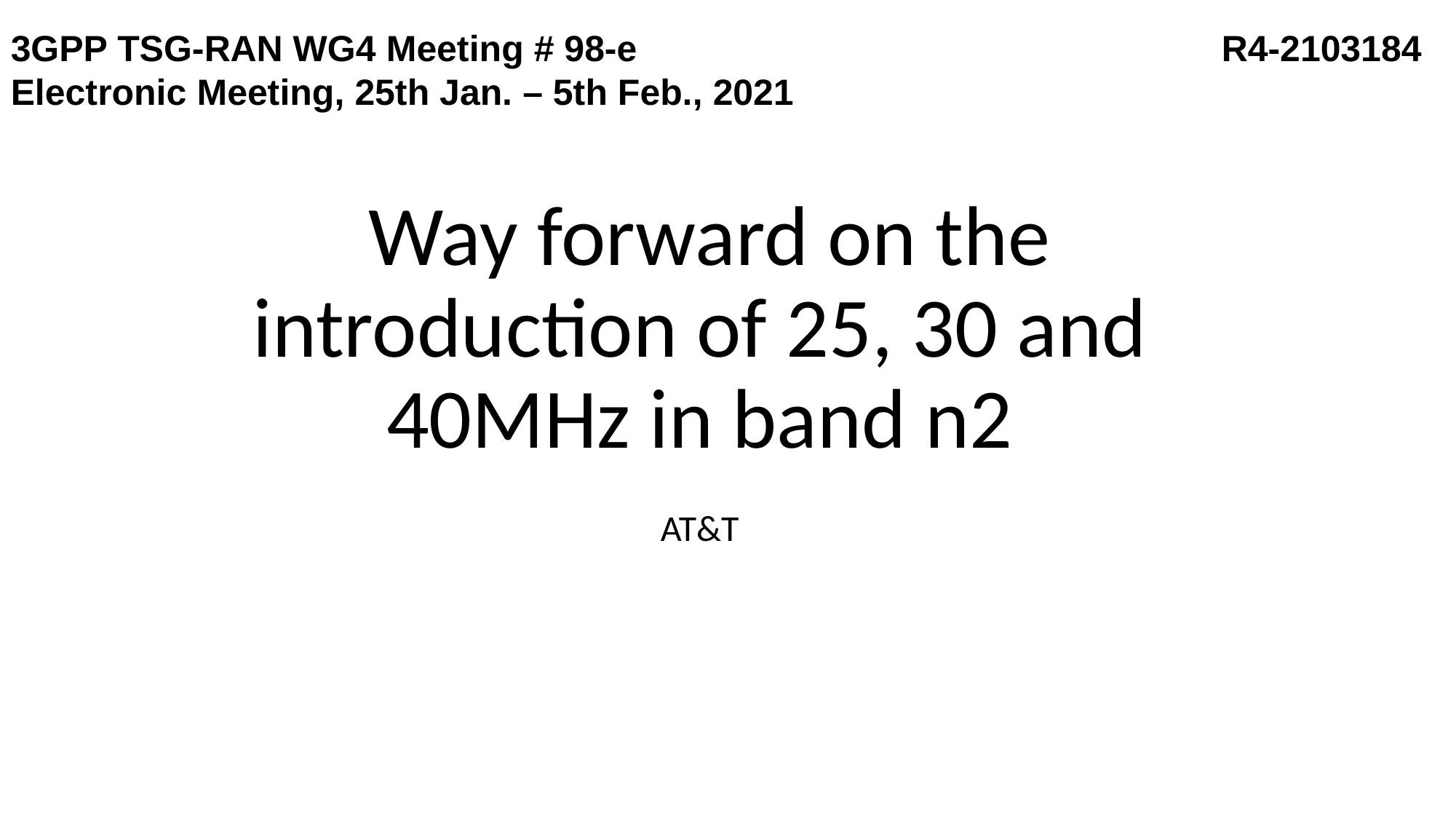

­­­3GPP TSG-RAN WG4 Meeting # 98-e	          			    		 R4-2103184
Electronic Meeting, 25th Jan. – 5th Feb., 2021
# Way forward on the introduction of 25, 30 and 40MHz in band n2
AT&T